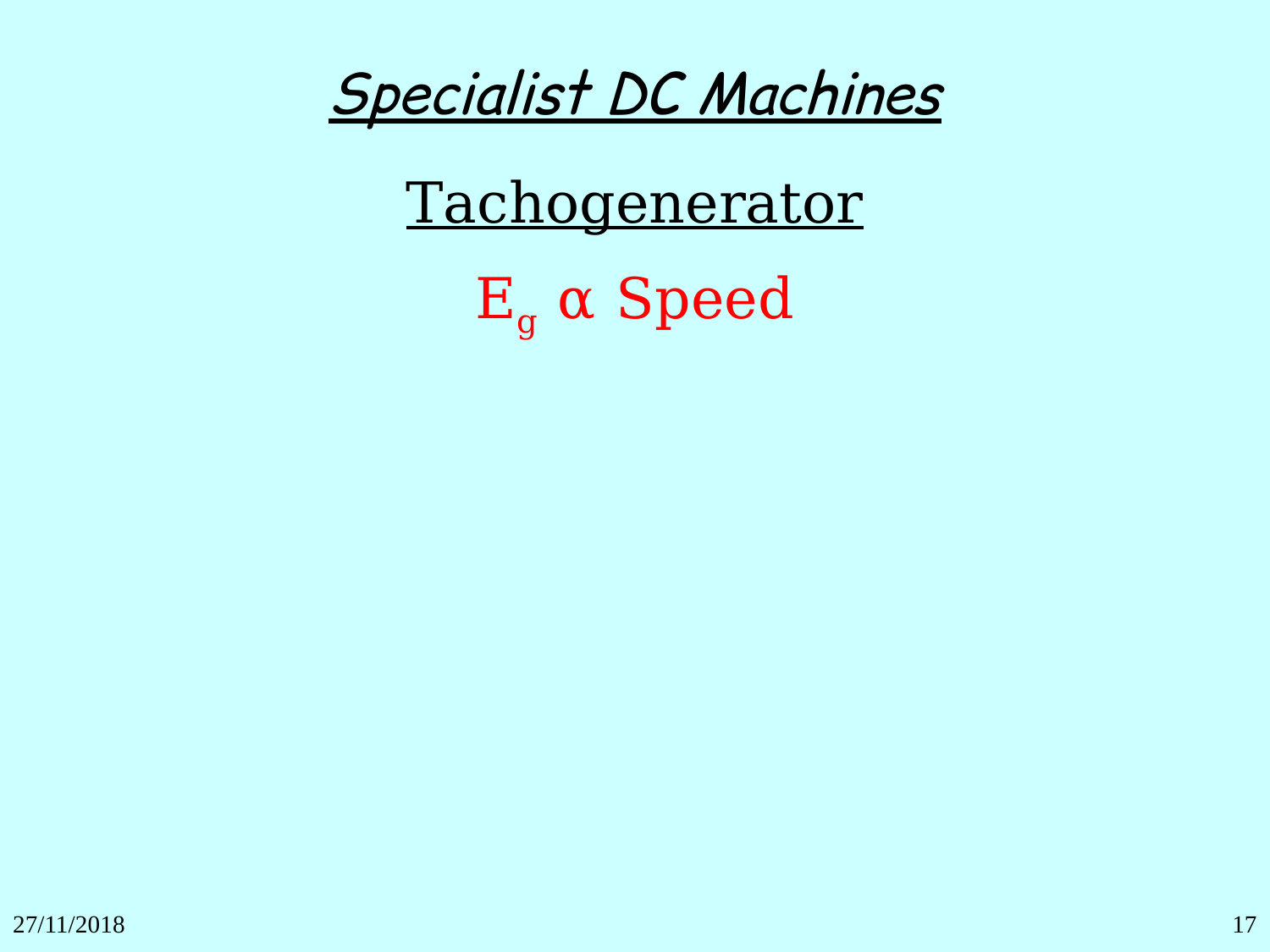

Specialist DC Machines
Tachogenerator
Eg α Speed
27/11/2018
17